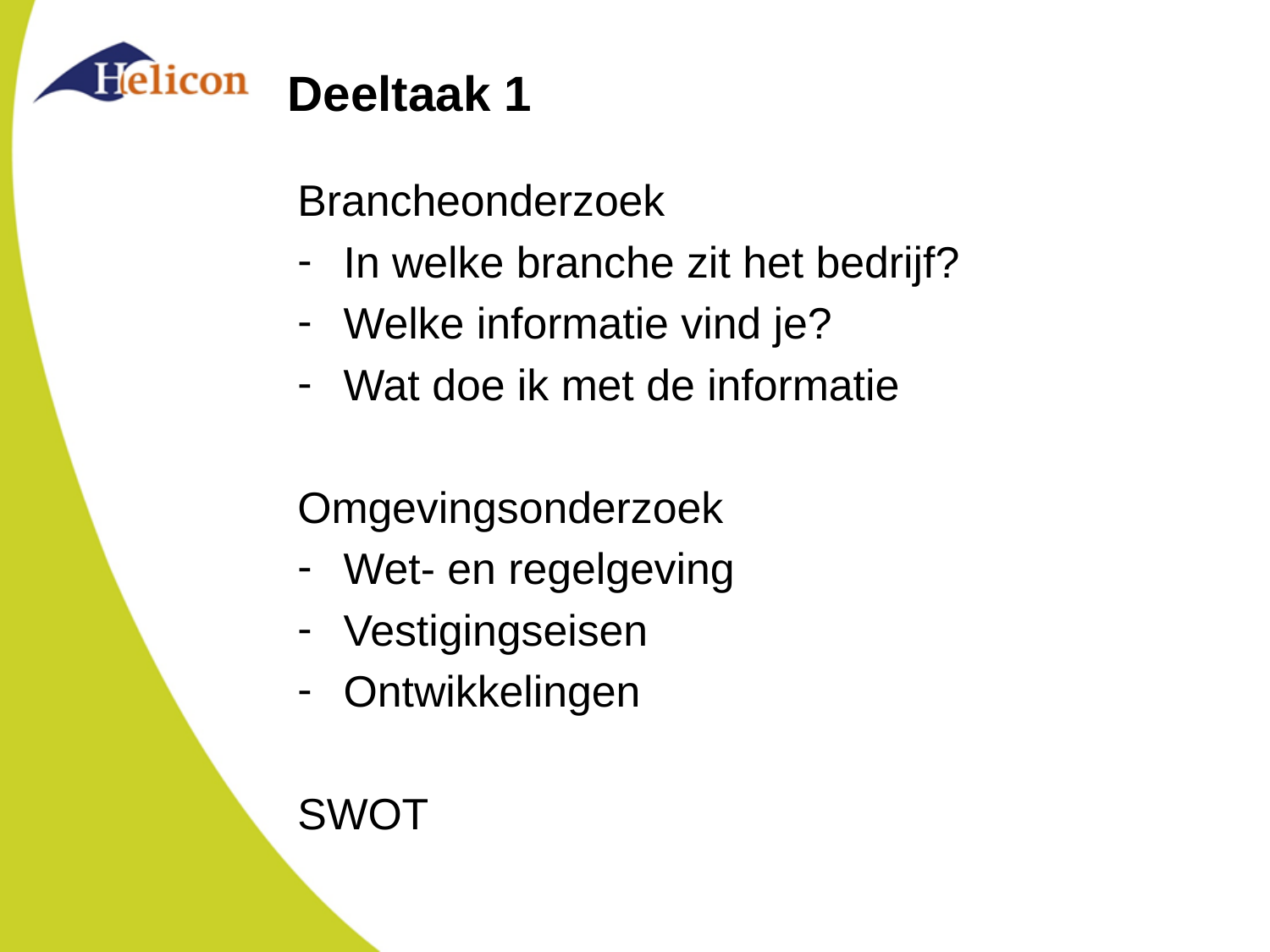

# Deeltaak 1
Brancheonderzoek
In welke branche zit het bedrijf?
Welke informatie vind je?
Wat doe ik met de informatie

Omgevingsonderzoek
Wet- en regelgeving
Vestigingseisen
Ontwikkelingen

SWOT